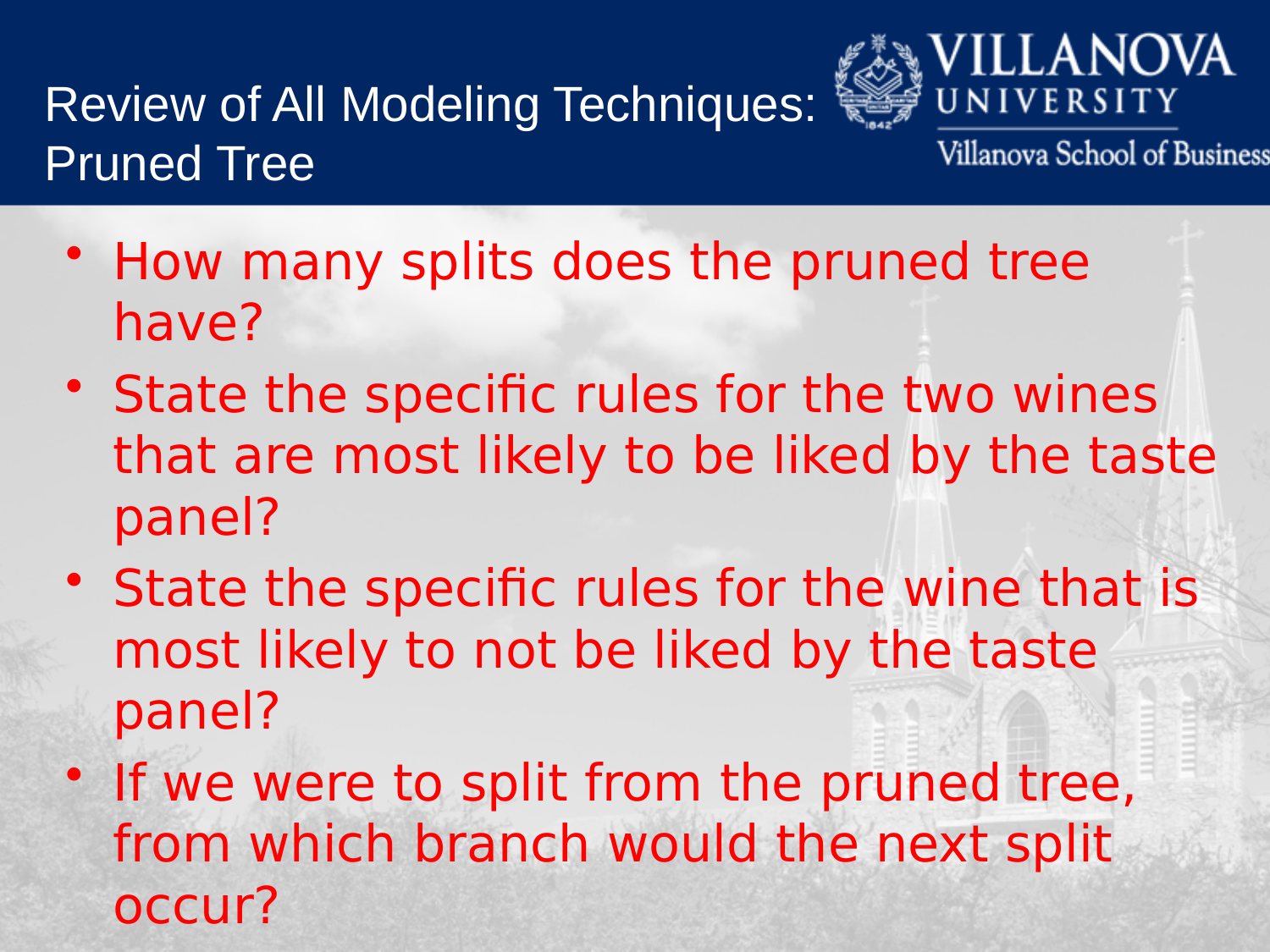

Review of All Modeling Techniques:
Pruned Tree
How many splits does the pruned tree have?
State the specific rules for the two wines that are most likely to be liked by the taste panel?
State the specific rules for the wine that is most likely to not be liked by the taste panel?
If we were to split from the pruned tree, from which branch would the next split occur?